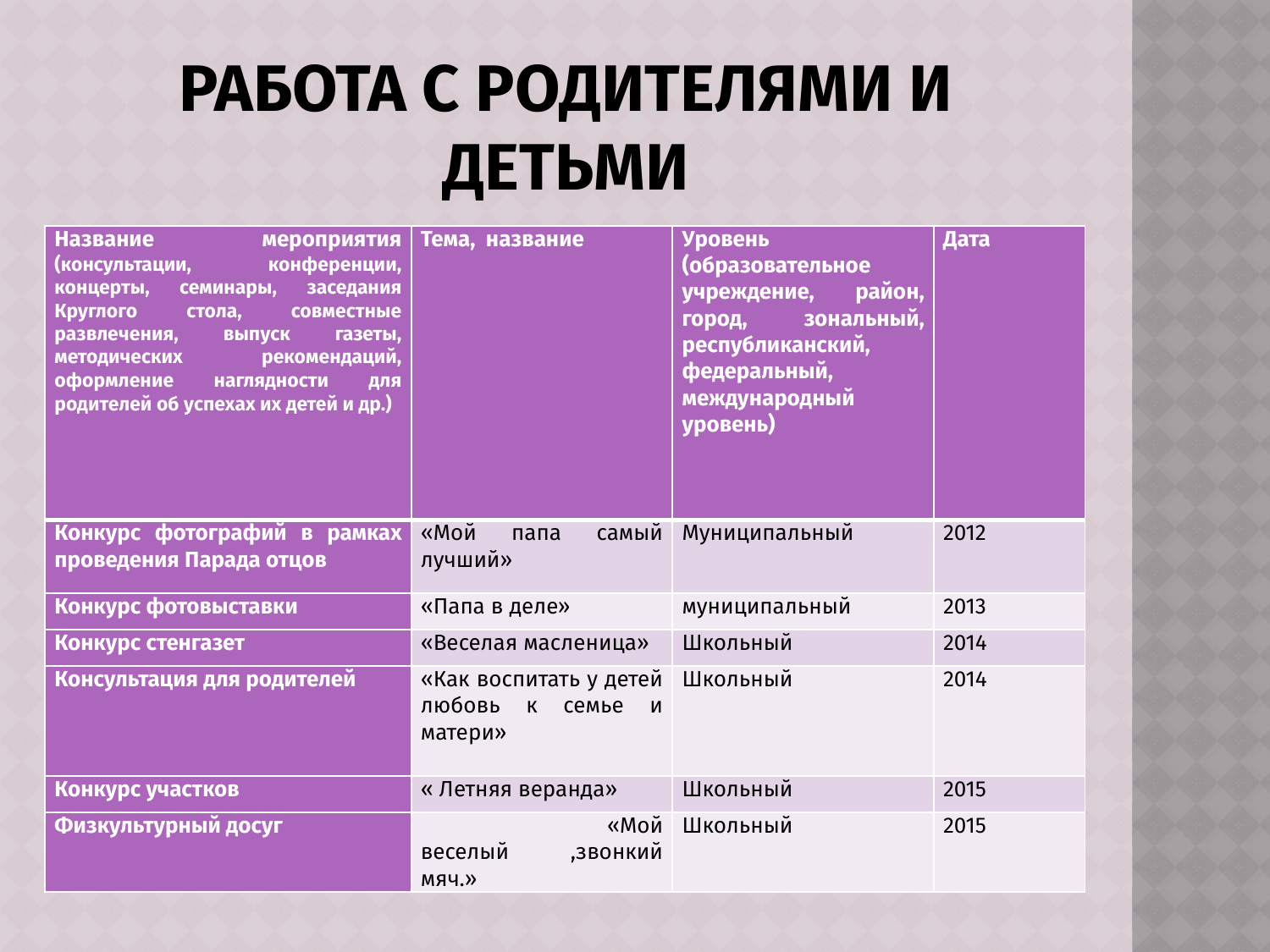

# Работа с родителями и детьми
| Название мероприятия (консультации, конференции, концерты, семинары, заседания Круглого стола, совместные развлечения, выпуск газеты, методических рекомендаций, оформление наглядности для родителей об успехах их детей и др.) | Тема, название | Уровень (образовательное учреждение, район, город, зональный, республиканский, федеральный, международный уровень) | Дата |
| --- | --- | --- | --- |
| Конкурс фотографий в рамках проведения Парада отцов | «Мой папа самый лучший» | Муниципальный | 2012 |
| Конкурс фотовыставки | «Папа в деле» | муниципальный | 2013 |
| Конкурс стенгазет | «Веселая масленица» | Школьный | 2014 |
| Консультация для родителей | «Как воспитать у детей любовь к семье и матери» | Школьный | 2014 |
| Конкурс участков | « Летняя веранда» | Школьный | 2015 |
| Физкультурный досуг | «Мой веселый ,звонкий мяч.» | Школьный | 2015 |